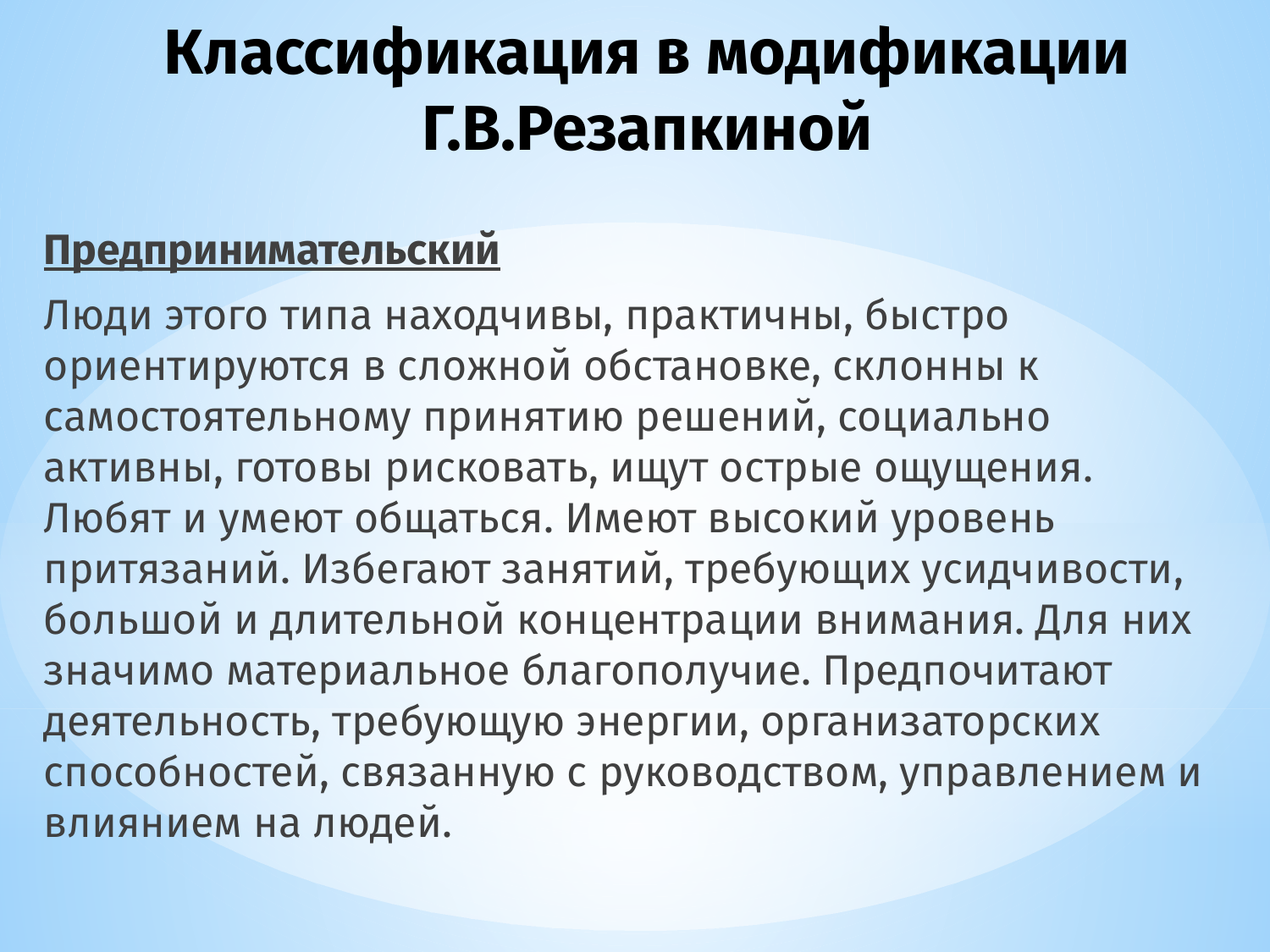

# Классификация в модификации Г.В.Резапкиной
Предпринимательский
Люди этого типа находчивы, практичны, быстро ориентируются в сложной обстановке, склонны к самостоятельному принятию решений, социально активны, готовы рисковать, ищут острые ощущения. Любят и умеют общаться. Имеют высокий уровень притязаний. Избегают занятий, требующих усидчивости, большой и длительной концентрации внимания. Для них значимо материальное благополучие. Предпочитают деятельность, требующую энергии, организаторских способностей, связанную с руководством, управлением и влиянием на людей.